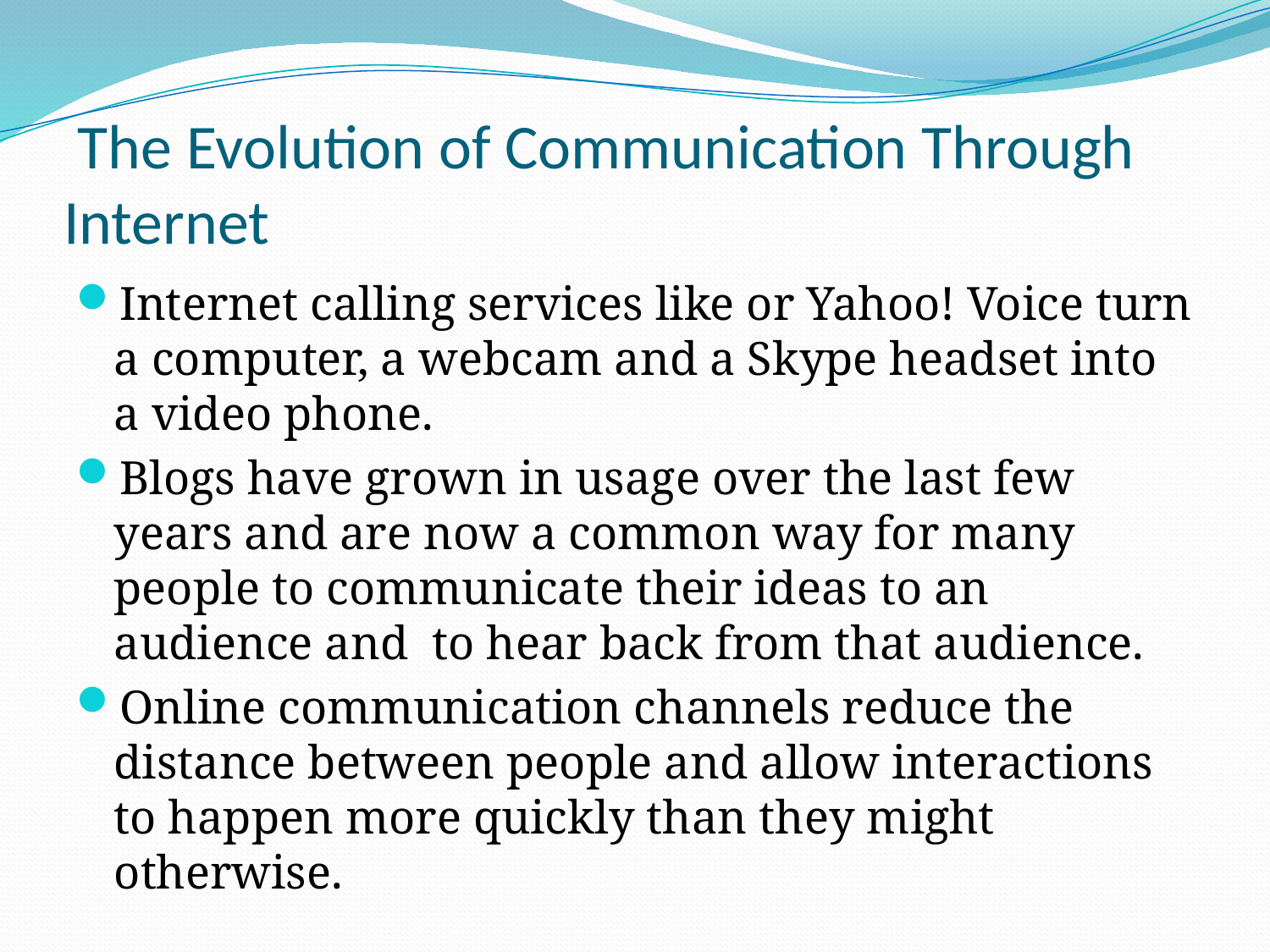

# The Evolution of Communication Through Internet
Internet calling services like or Yahoo! Voice turn a computer, a webcam and a Skype headset into a video phone.
Blogs have grown in usage over the last few years and are now a common way for many people to communicate their ideas to an audience and  to hear back from that audience.
Online communication channels reduce the distance between people and allow interactions to happen more quickly than they might otherwise.